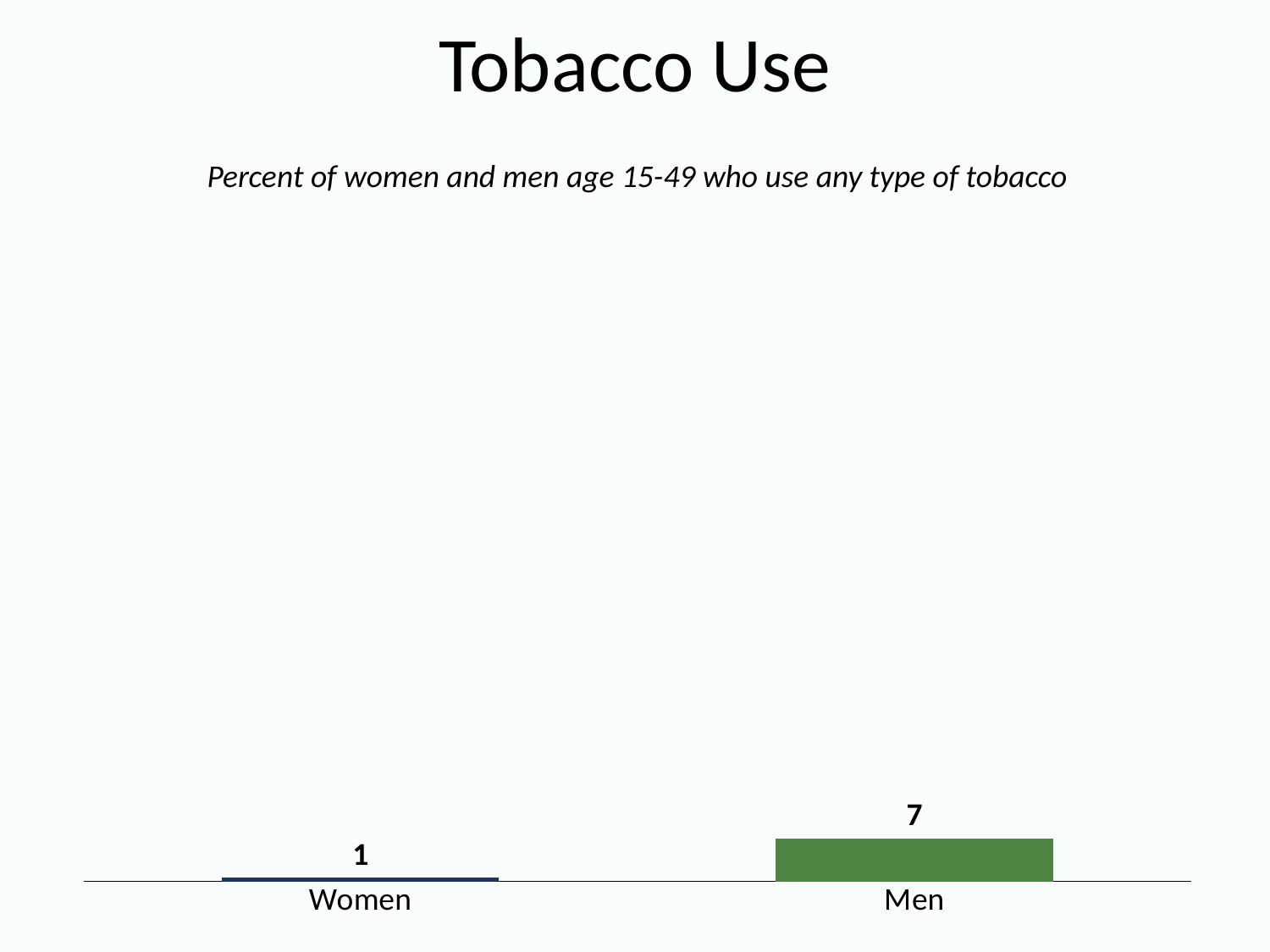

# Tobacco Use
Percent of women and men age 15-49 who use any type of tobacco

### Chart

| Category | Women |
|---|---|
| Women | 0.6 |
| Men | 7.0 |